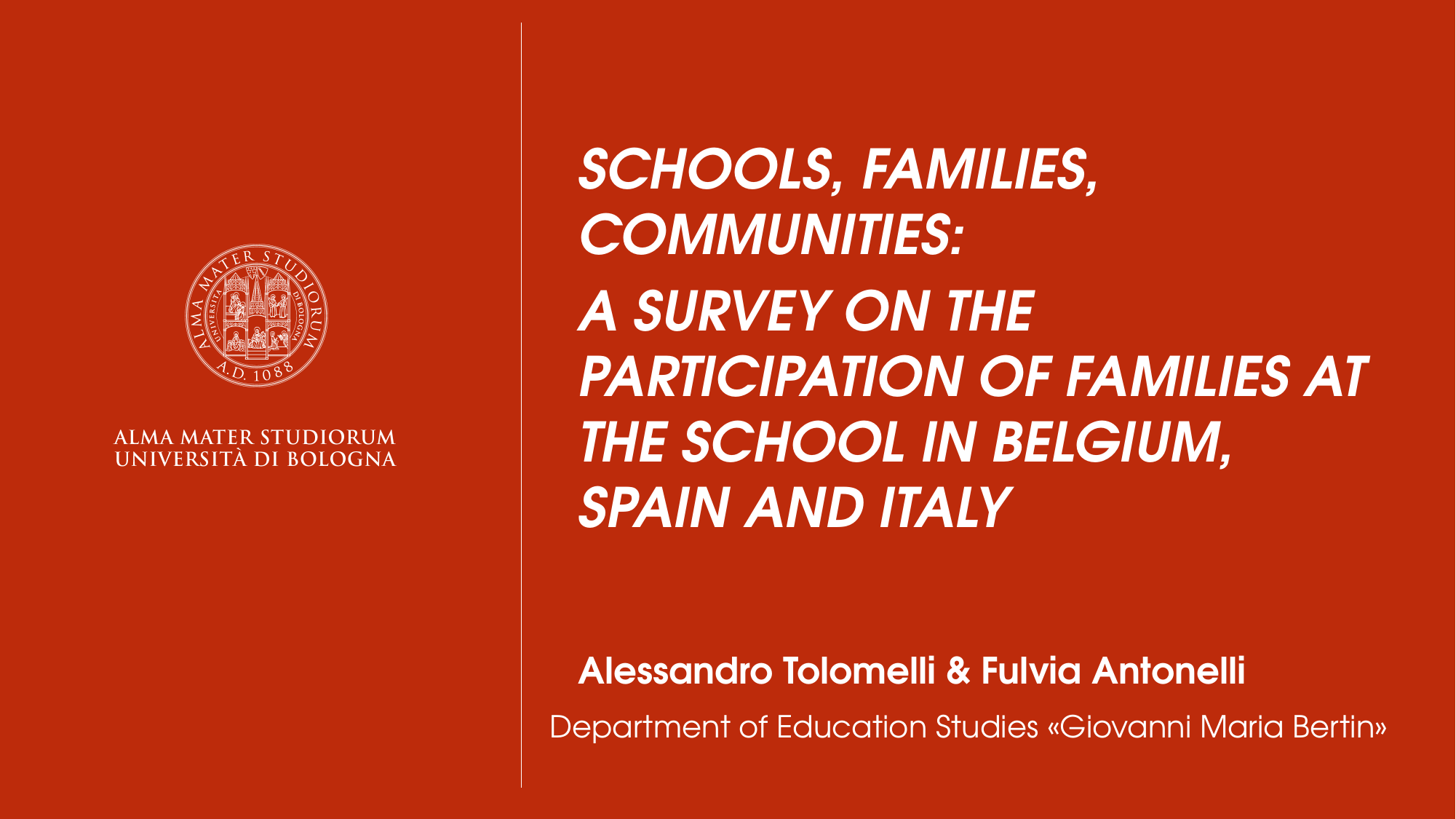

SCHOOLS, FAMILIES, COMMUNITIES:
A SURVEY ON THE PARTICIPATION OF FAMILIES AT THE SCHOOL IN BELGIUM, SPAIN AND ITALY
Alessandro Tolomelli & Fulvia Antonelli
Department of Education Studies «Giovanni Maria Bertin»